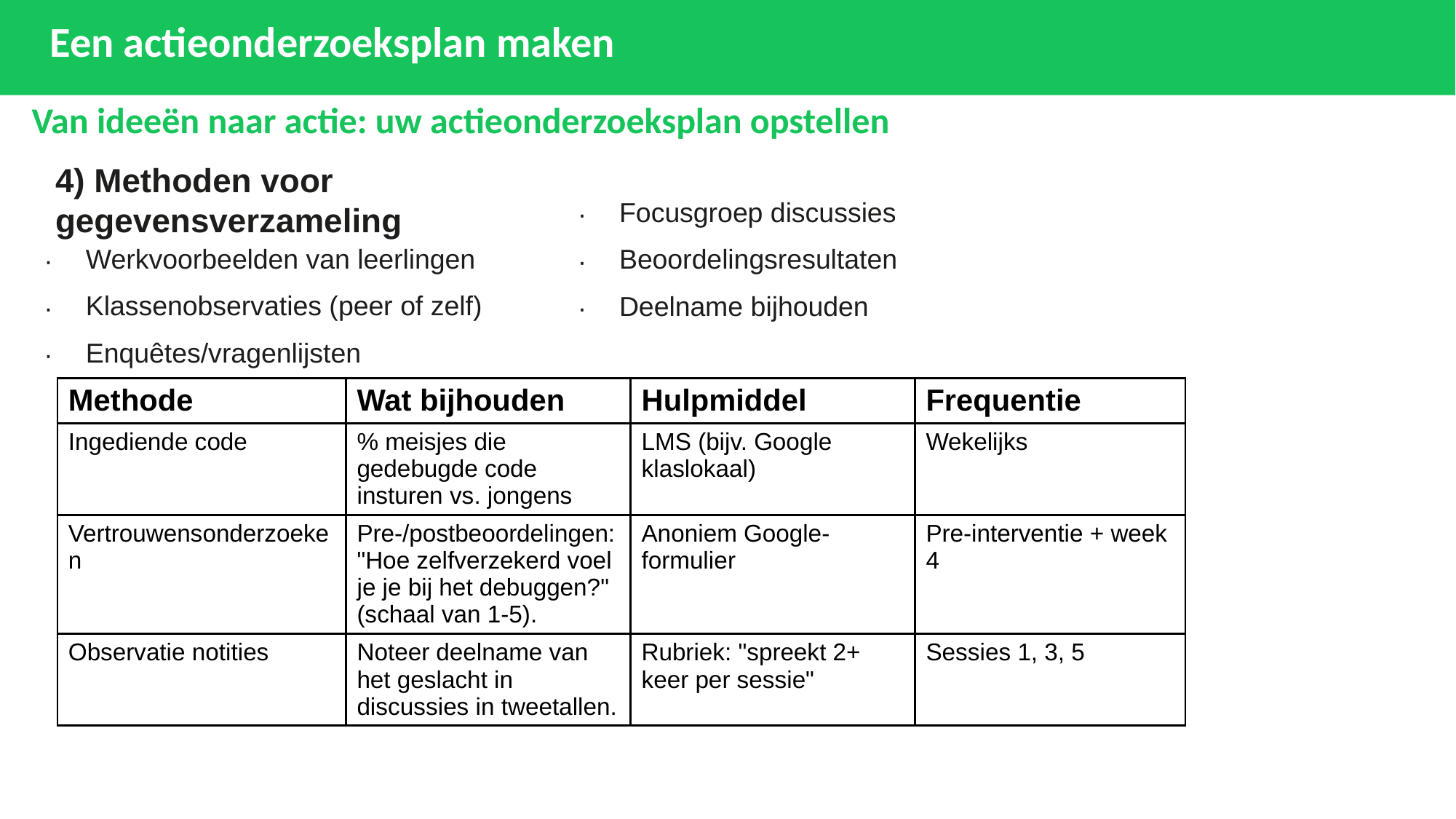

# Een actieonderzoeksplan maken
Van ideeën naar actie: uw actieonderzoeksplan opstellen

Focusgroep discussies
Beoordelingsresultaten
Deelname bijhouden

4) Methoden voor gegevensverzameling
Werkvoorbeelden van leerlingen
Klassenobservaties (peer of zelf)
Enquêtes/vragenlijsten

| Methode | Wat bijhouden | Hulpmiddel | Frequentie |
| --- | --- | --- | --- |
| Ingediende code | % meisjes die gedebugde code insturen vs. jongens | LMS (bijv. Google klaslokaal) | Wekelijks |
| Vertrouwensonderzoeken | Pre-/postbeoordelingen: "Hoe zelfverzekerd voel je je bij het debuggen?" (schaal van 1-5). | Anoniem Google-formulier | Pre-interventie + week 4 |
| Observatie notities | Noteer deelname van het geslacht in discussies in tweetallen. | Rubriek: "spreekt 2+ keer per sessie" | Sessies 1, 3, 5 |